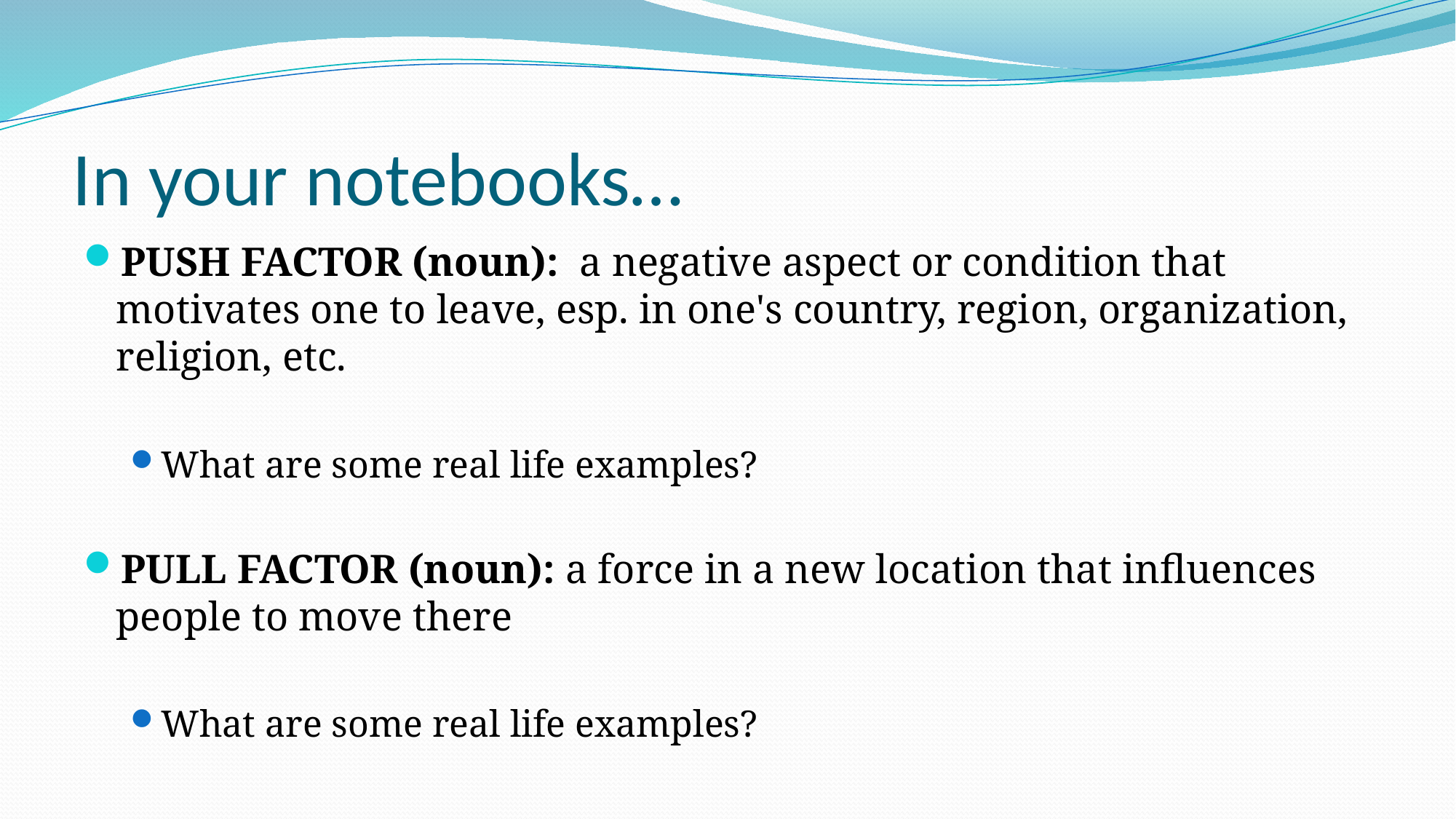

# In your notebooks…
PUSH FACTOR (noun):  a negative aspect or condition that motivates one to leave, esp. in one's country, region, organization, religion, etc.

What are some real life examples?

PULL FACTOR (noun): a force in a new location that influences people to move there

What are some real life examples?